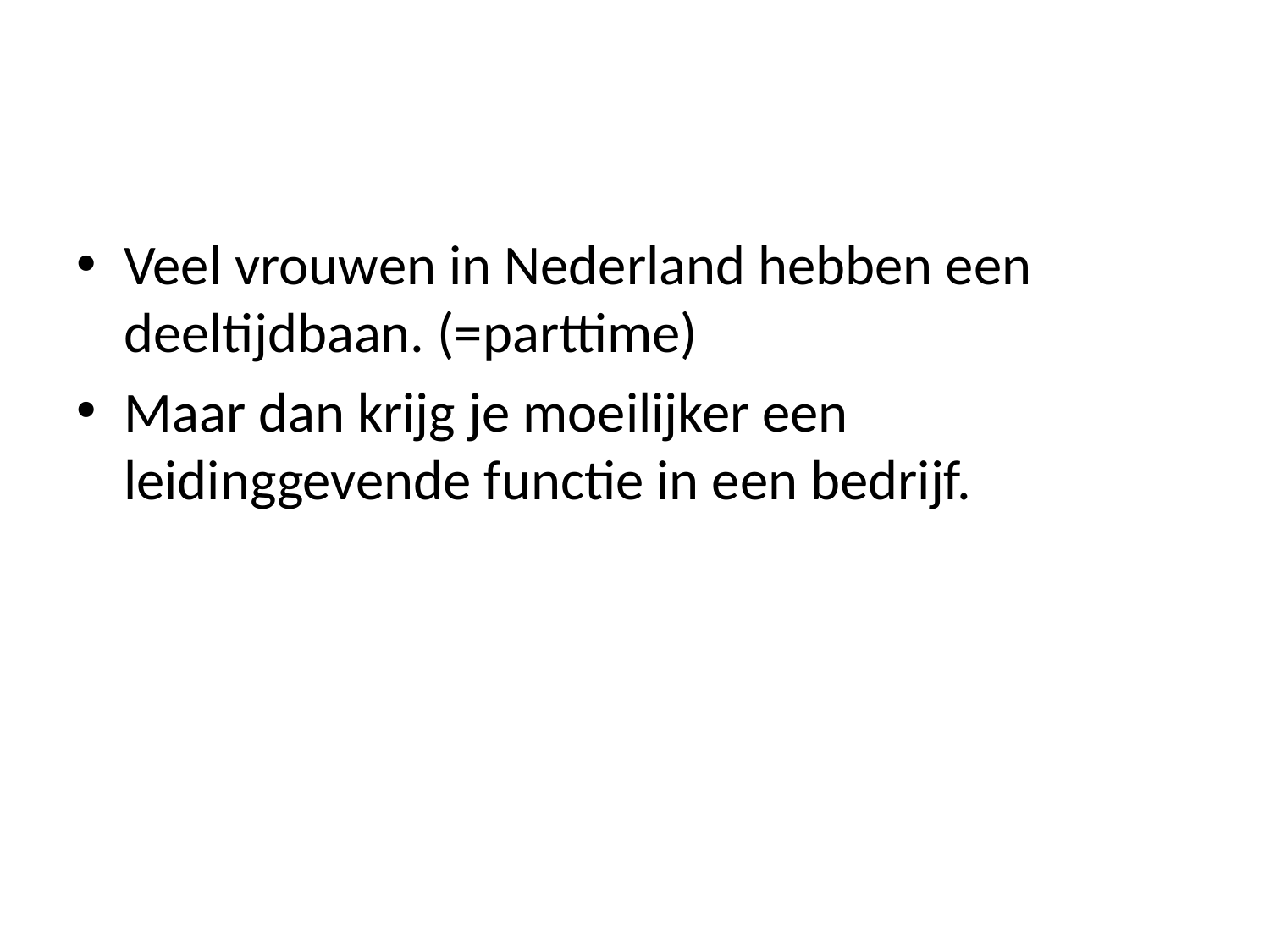

#
Veel vrouwen in Nederland hebben een deeltijdbaan. (=parttime)
Maar dan krijg je moeilijker een leidinggevende functie in een bedrijf.